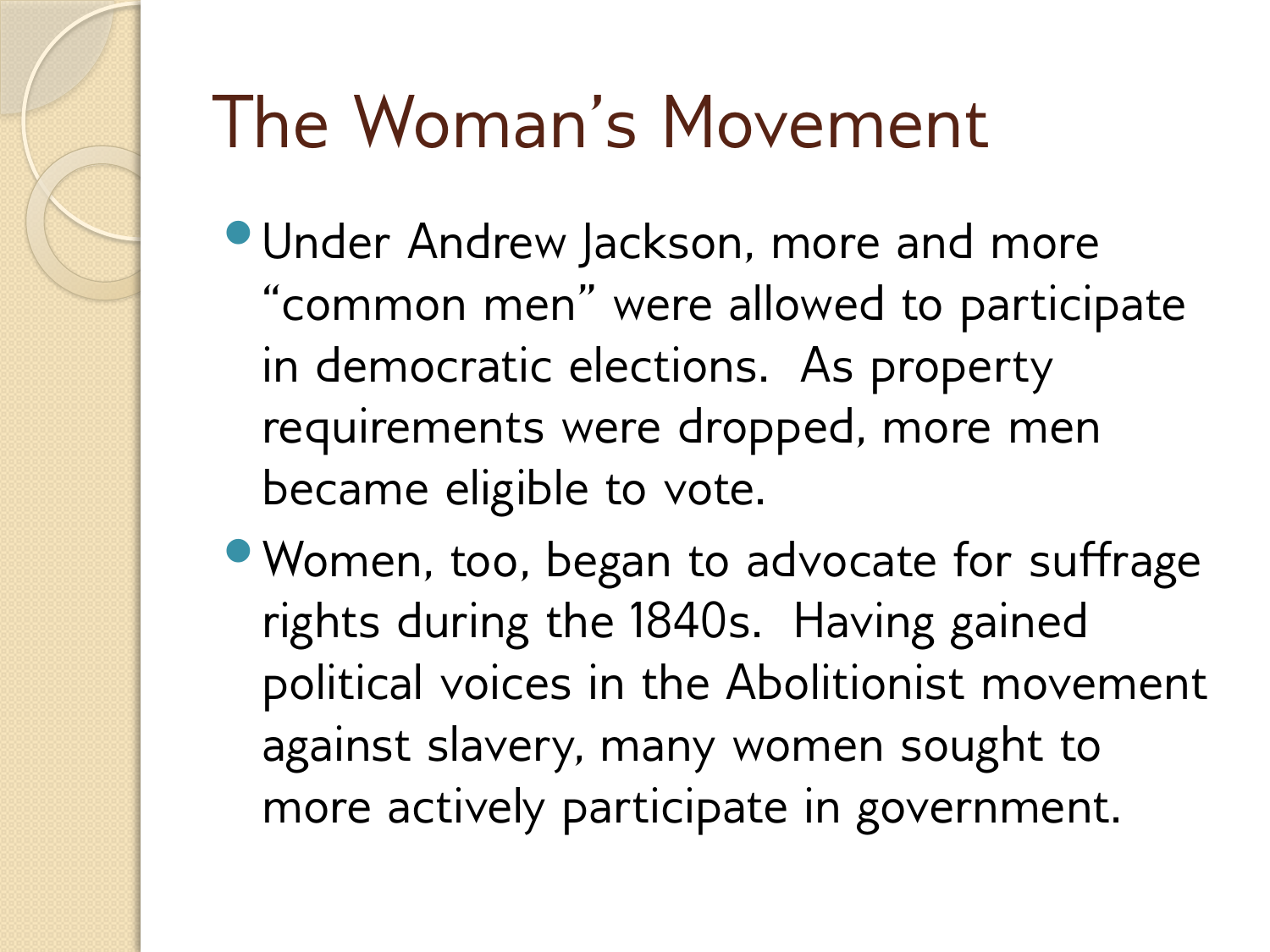

# The Woman’s Movement
Under Andrew Jackson, more and more “common men” were allowed to participate in democratic elections.  As property requirements were dropped, more men became eligible to vote.
Women, too, began to advocate for suffrage rights during the 1840s.  Having gained political voices in the Abolitionist movement against slavery, many women sought to more actively participate in government.